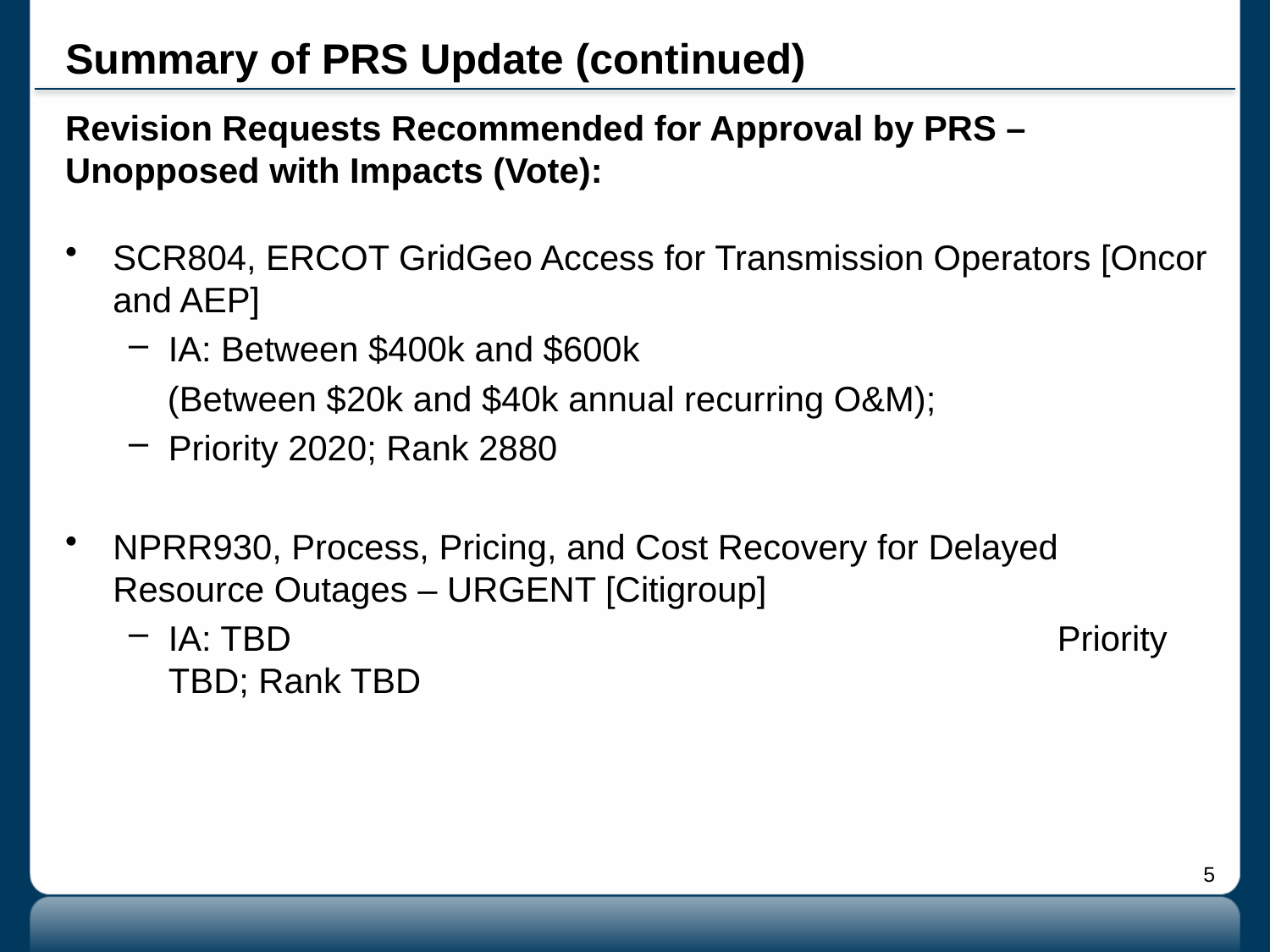

# Summary of PRS Update (continued)
Revision Requests Recommended for Approval by PRS – Unopposed with Impacts (Vote):

SCR804, ERCOT GridGeo Access for Transmission Operators [Oncor and AEP]
IA: Between $400k and $600k
    (Between $20k and $40k annual recurring O&M);
Priority 2020; Rank 2880

NPRR930, Process, Pricing, and Cost Recovery for Delayed Resource Outages – URGENT [Citigroup]
IA: TBD							Priority TBD; Rank TBD